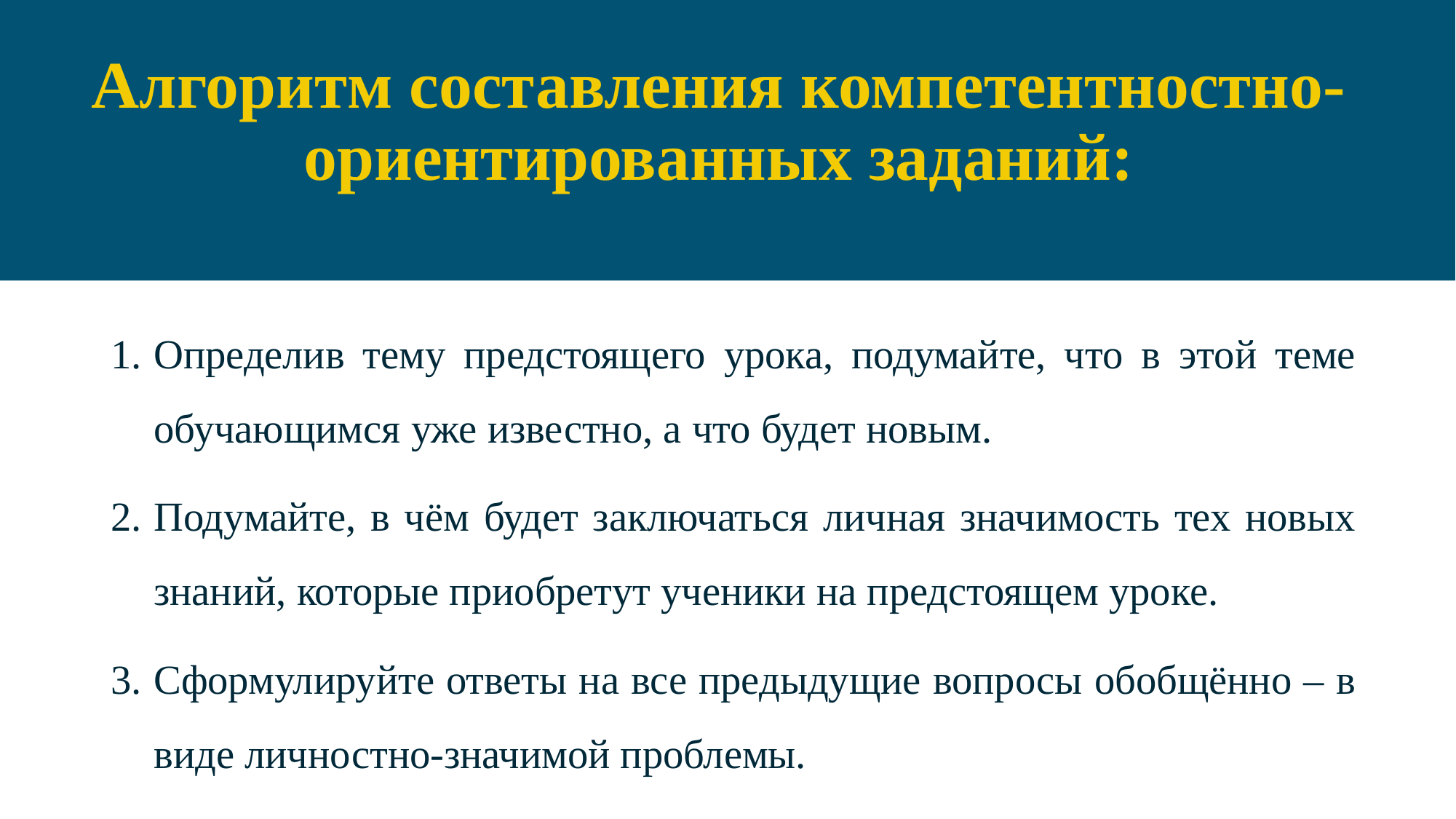

# Алгоритм составления компетентностно-ориентированных заданий:
Определив тему предстоящего урока, подумайте, что в этой теме обучающимся уже известно, а что будет новым.
Подумайте, в чём будет заключаться личная значимость тех новых знаний, которые приобретут ученики на предстоящем уроке.
Сформулируйте ответы на все предыдущие вопросы обобщённо – в виде личностно-значимой проблемы.